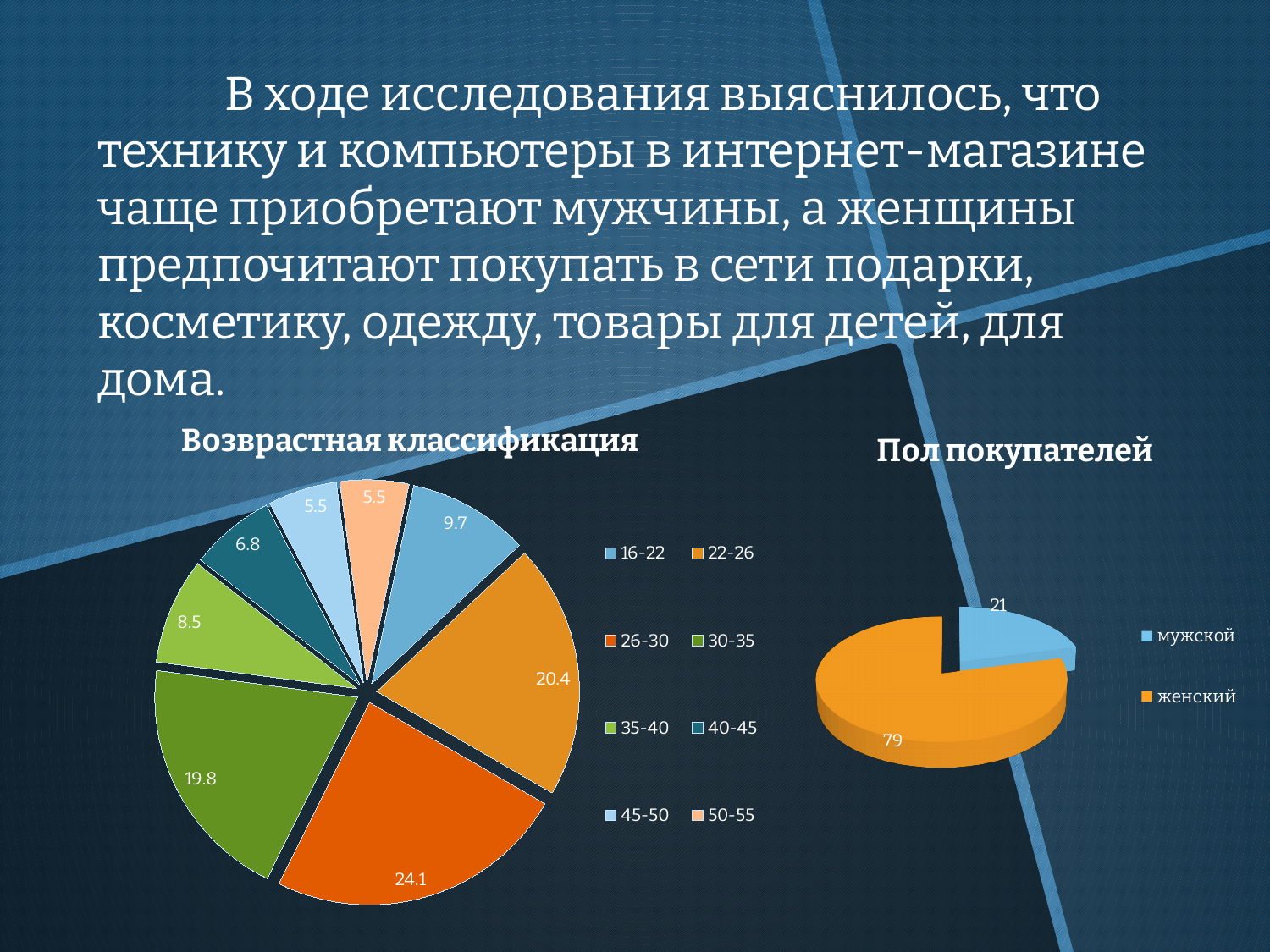

В ходе исследования выяснилось, что технику и компьютеры в интернет-магазине чаще приобретают мужчины, а женщины предпочитают покупать в сети подарки, косметику, одежду, товары для детей, для дома.

### Chart:

| Category | Возврастная классификация |
|---|---|
| 16-22 | 9.700000000000001 |
| 22-26 | 20.4 |
| 26-30 | 24.1 |
| 30-35 | 19.8 |
| 35-40 | 8.5 |
| 40-45 | 6.8 |
| 45-50 | 5.5 |
| 50-55 | 5.5 |

[unsupported chart]